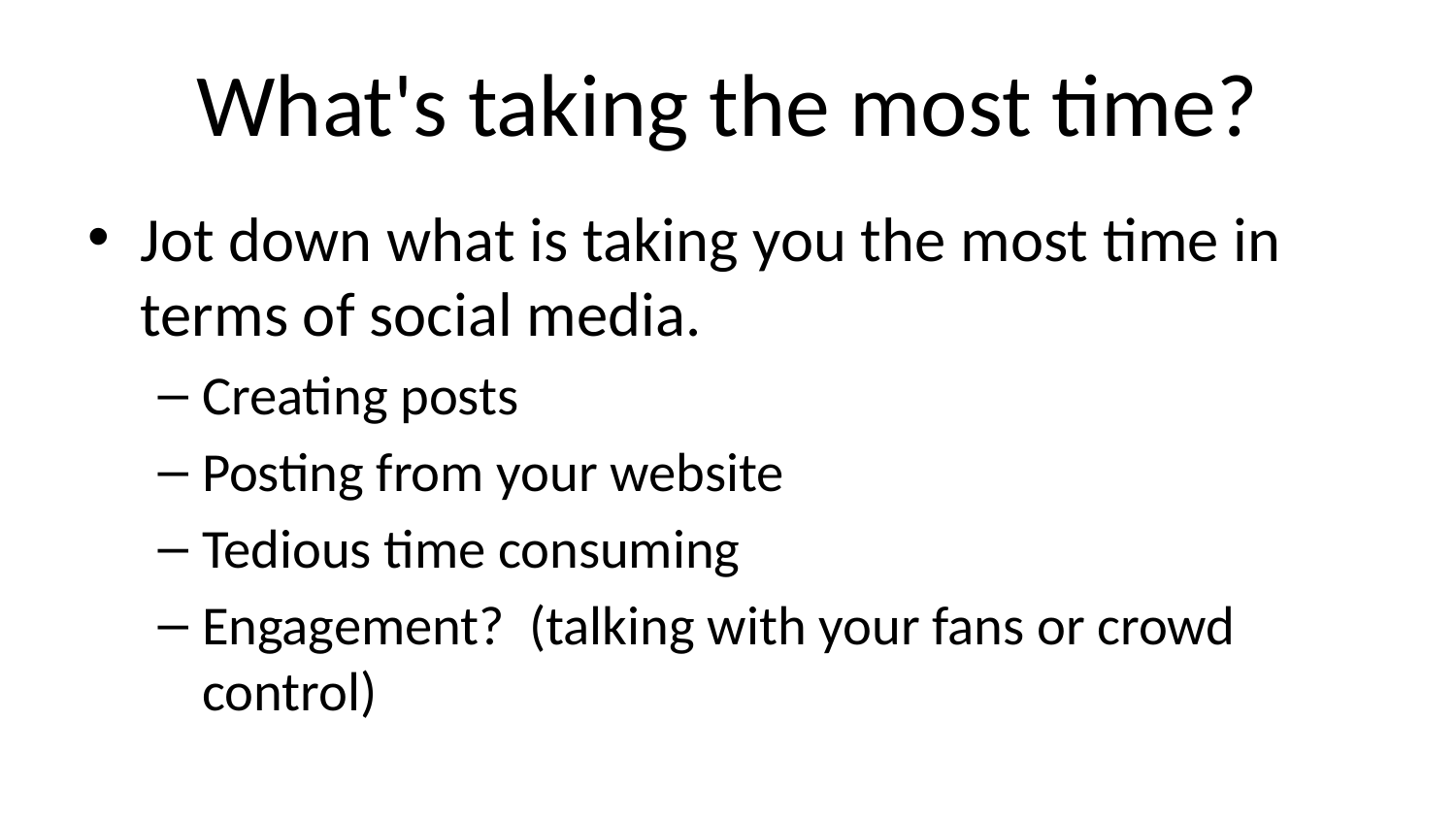

# What's taking the most time?
Jot down what is taking you the most time in terms of social media.
Creating posts
Posting from your website
Tedious time consuming
Engagement?  (talking with your fans or crowd control)